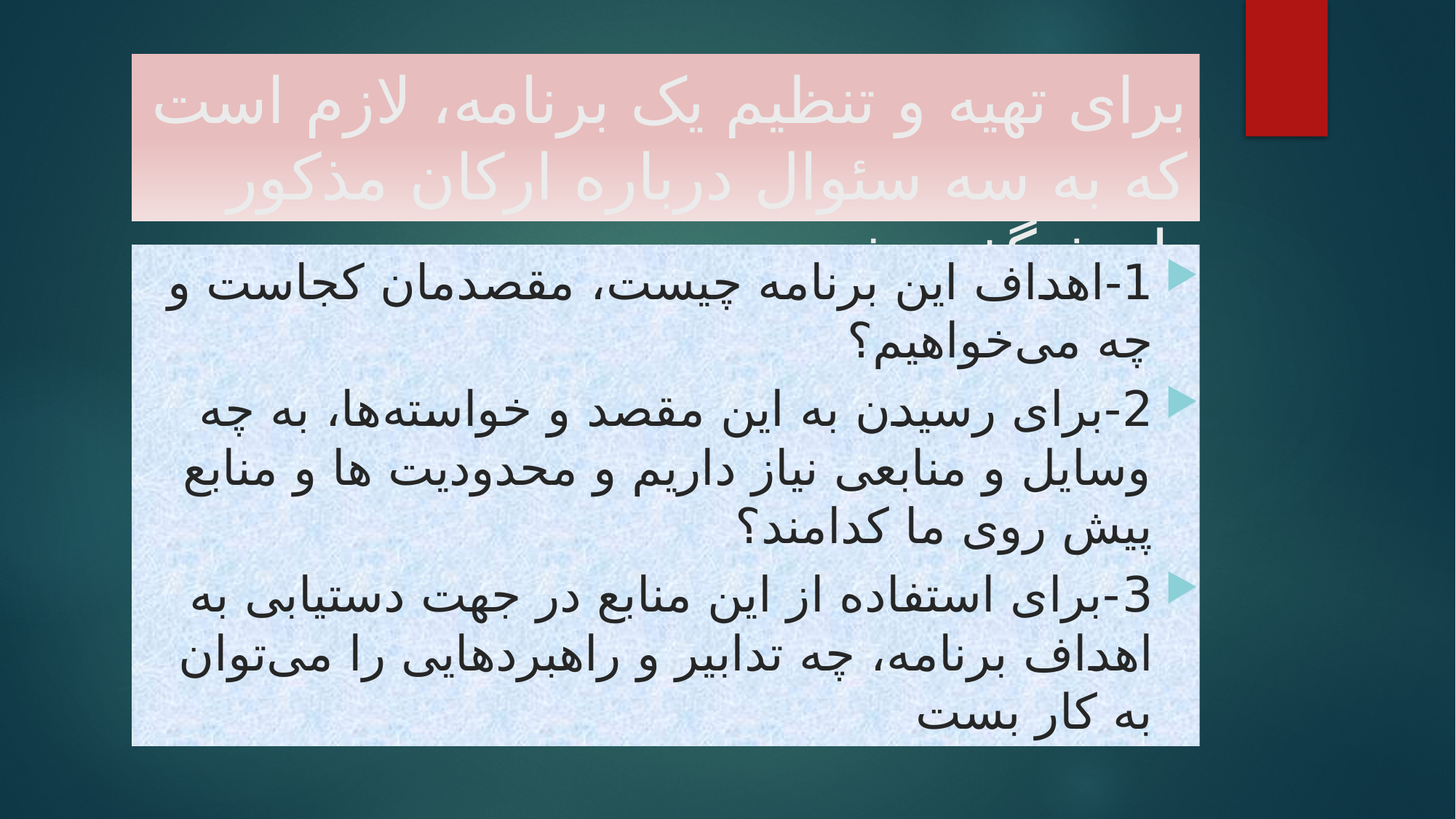

# برای تهیه و تنظیم یک برنامه، لازم است که به سه سئوال درباره ارکان مذکور پاسخ گفته شود.
1-اهداف این برنامه چیست، مقصدمان کجاست و چه می‌خواهیم؟
2-برای رسیدن به این مقصد و خواسته‌ها، به چه وسایل و منابعی نیاز داریم و محدودیت ها و منابع پیش روی ما کدامند؟
3-برای استفاده از این منابع در جهت دستیابی به اهداف برنامه، چه تدابیر و راهبردهایی را می‌توان به کار بست